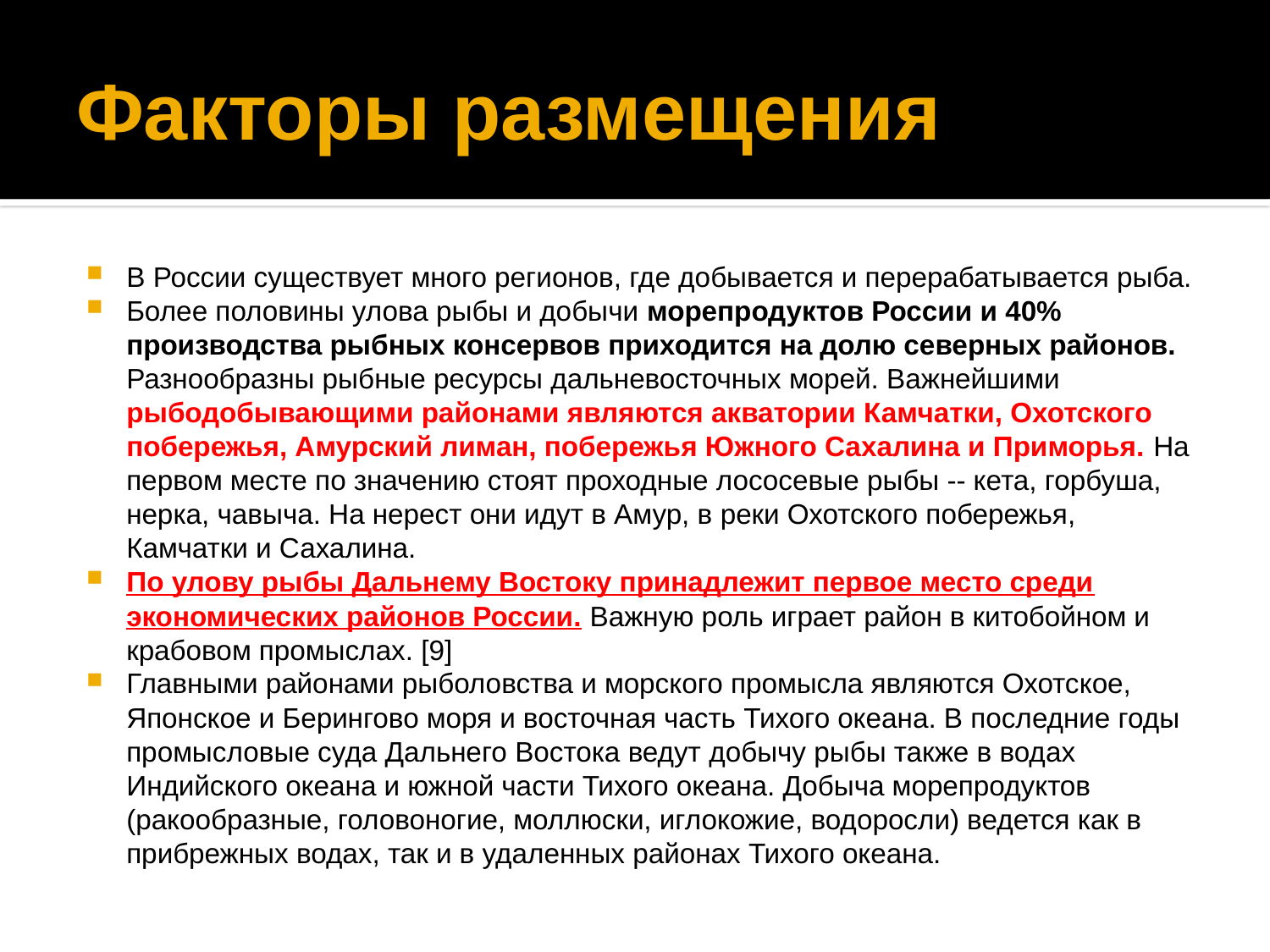

# Факторы размещения
В России существует много регионов, где добывается и перерабатывается рыба.
Более половины улова рыбы и добычи морепродуктов России и 40% производства рыбных консервов приходится на долю северных районов. Разнообразны рыбные ресурсы дальневосточных морей. Важнейшими рыбодобывающими районами являются акватории Камчатки, Охотского побережья, Амурский лиман, побережья Южного Сахалина и Приморья. На первом месте по значению стоят проходные лососевые рыбы -- кета, горбуша, нерка, чавыча. На нерест они идут в Амур, в реки Охотского побережья, Камчатки и Сахалина.
По улову рыбы Дальнему Востоку принадлежит первое место среди экономических районов России. Важную роль играет район в китобойном и крабовом промыслах. [9]
Главными районами рыболовства и морского промысла являются Охотское, Японское и Берингово моря и восточная часть Тихого океана. В последние годы промысловые суда Дальнего Востока ведут добычу рыбы также в водах Индийского океана и южной части Тихого океана. Добыча морепродуктов (ракообразные, головоногие, моллюски, иглокожие, водоросли) ведется как в прибрежных водах, так и в удаленных районах Тихого океана.